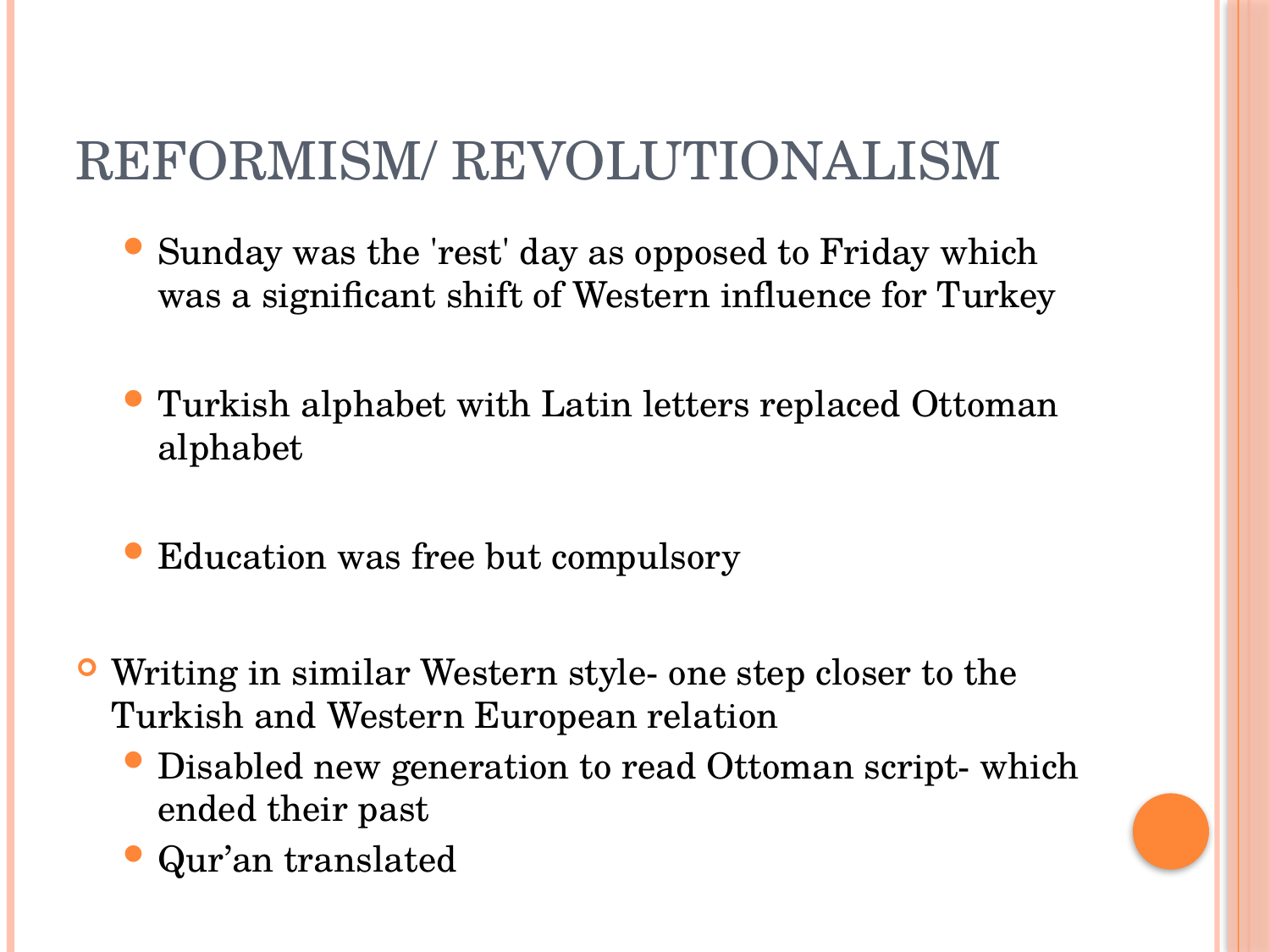

# Reformism/ revolutionalism
Sunday was the 'rest' day as opposed to Friday which was a significant shift of Western influence for Turkey

Turkish alphabet with Latin letters replaced Ottoman alphabet

Education was free but compulsory

Writing in similar Western style- one step closer to the Turkish and Western European relation
Disabled new generation to read Ottoman script- which ended their past
Qur’an translated